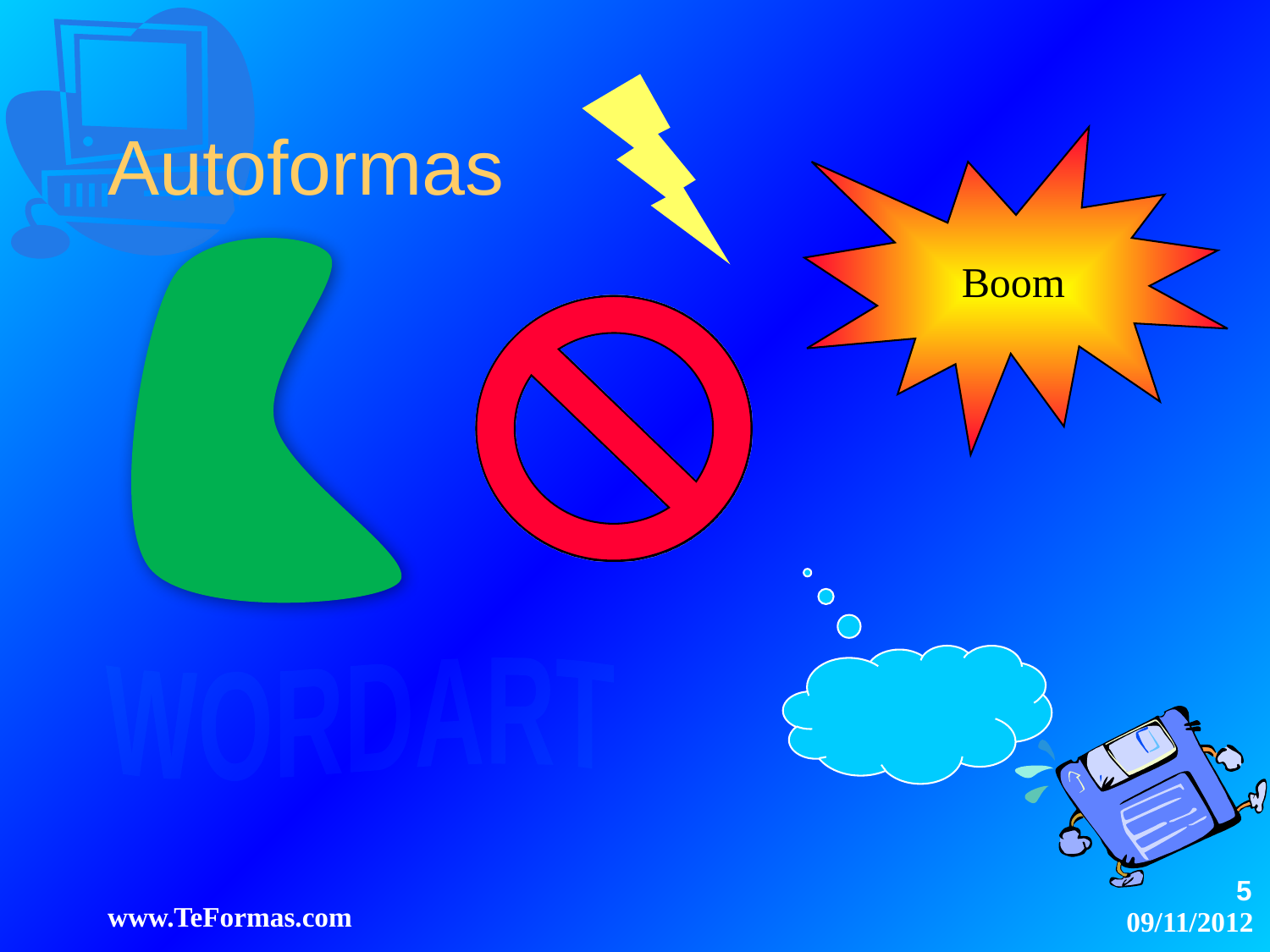

# Autoformas
Boom

WORDART
5
www.TeFormas.com
09/11/2012